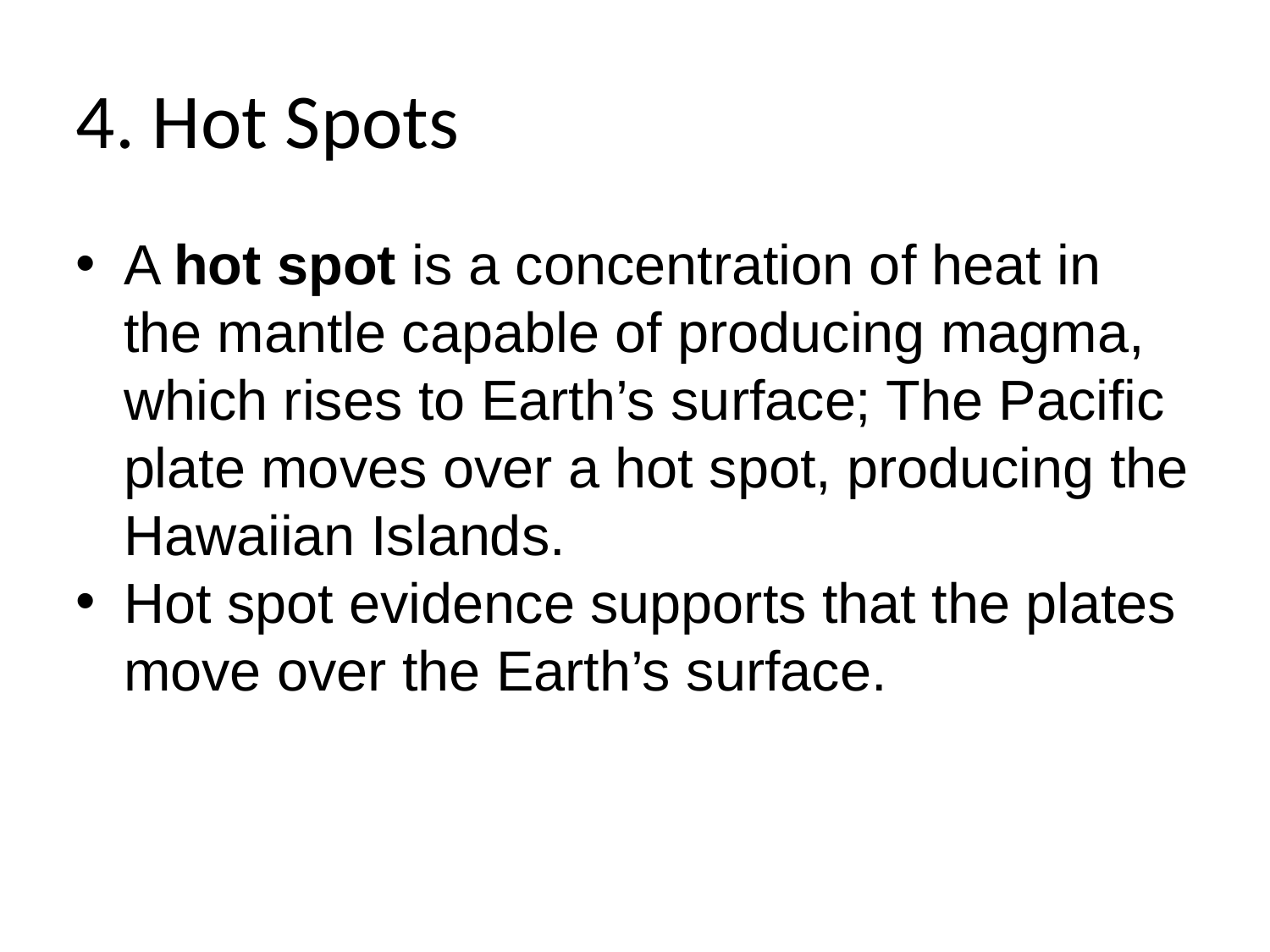

4. Hot Spots
A hot spot is a concentration of heat in the mantle capable of producing magma, which rises to Earth’s surface; The Pacific plate moves over a hot spot, producing the Hawaiian Islands.
Hot spot evidence supports that the plates move over the Earth’s surface.